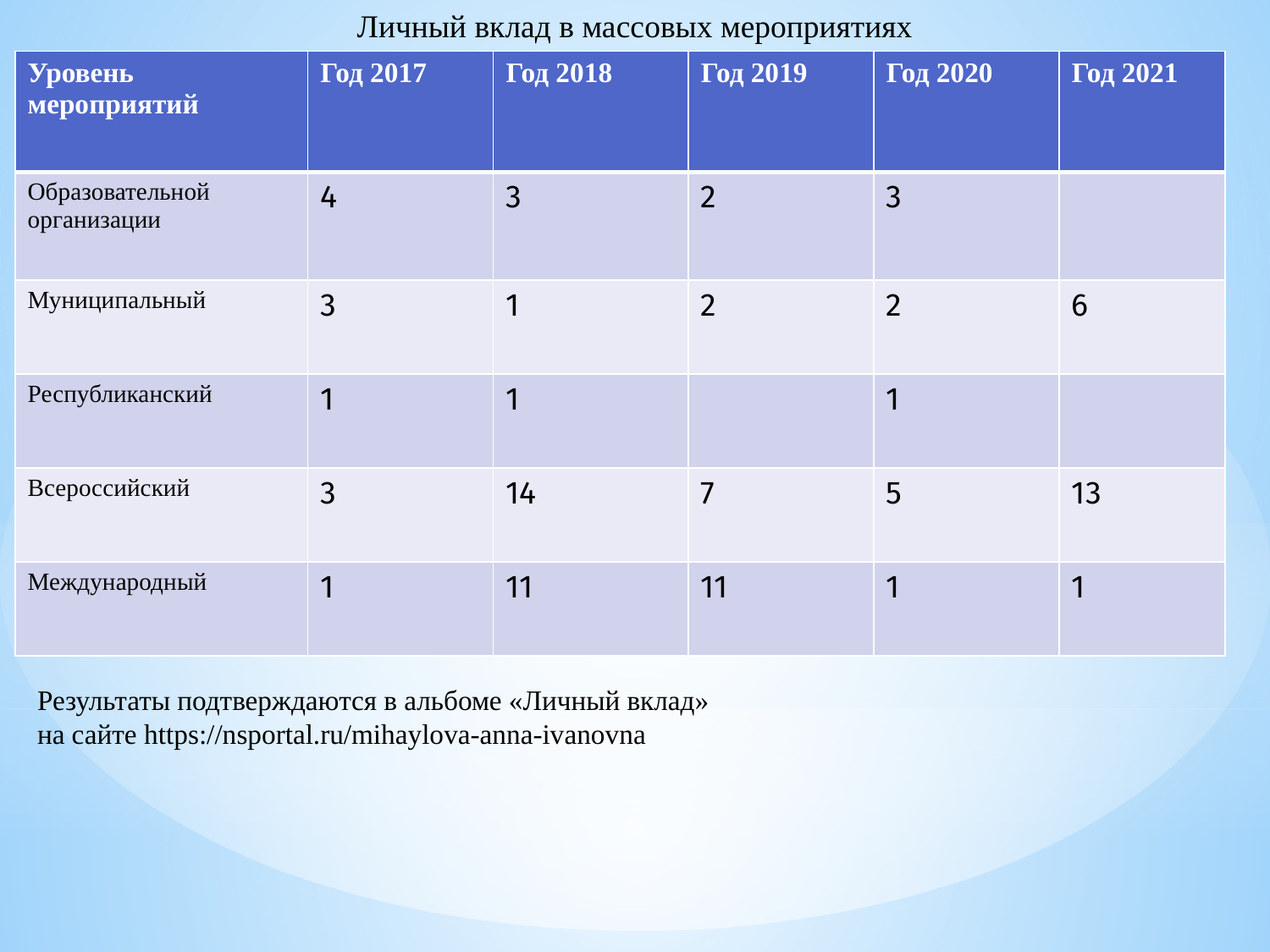

Личный вклад в массовых мероприятиях
| Уровень мероприятий | Год 2017 | Год 2018 | Год 2019 | Год 2020 | Год 2021 |
| --- | --- | --- | --- | --- | --- |
| Образовательной организации | 4 | 3 | 2 | 3 |  |
| Муниципальный | 3 | 1 | 2 | 2 | 6 |
| Республиканский | 1 | 1 |  | 1 |  |
| Всероссийский | 3 | 14 | 7 | 5 | 13 |
| Международный | 1 | 11 | 11 | 1 | 1 |
Результаты подтверждаются в альбоме «Личный вклад»
на сайте https://nsportal.ru/mihaylova-anna-ivanovna